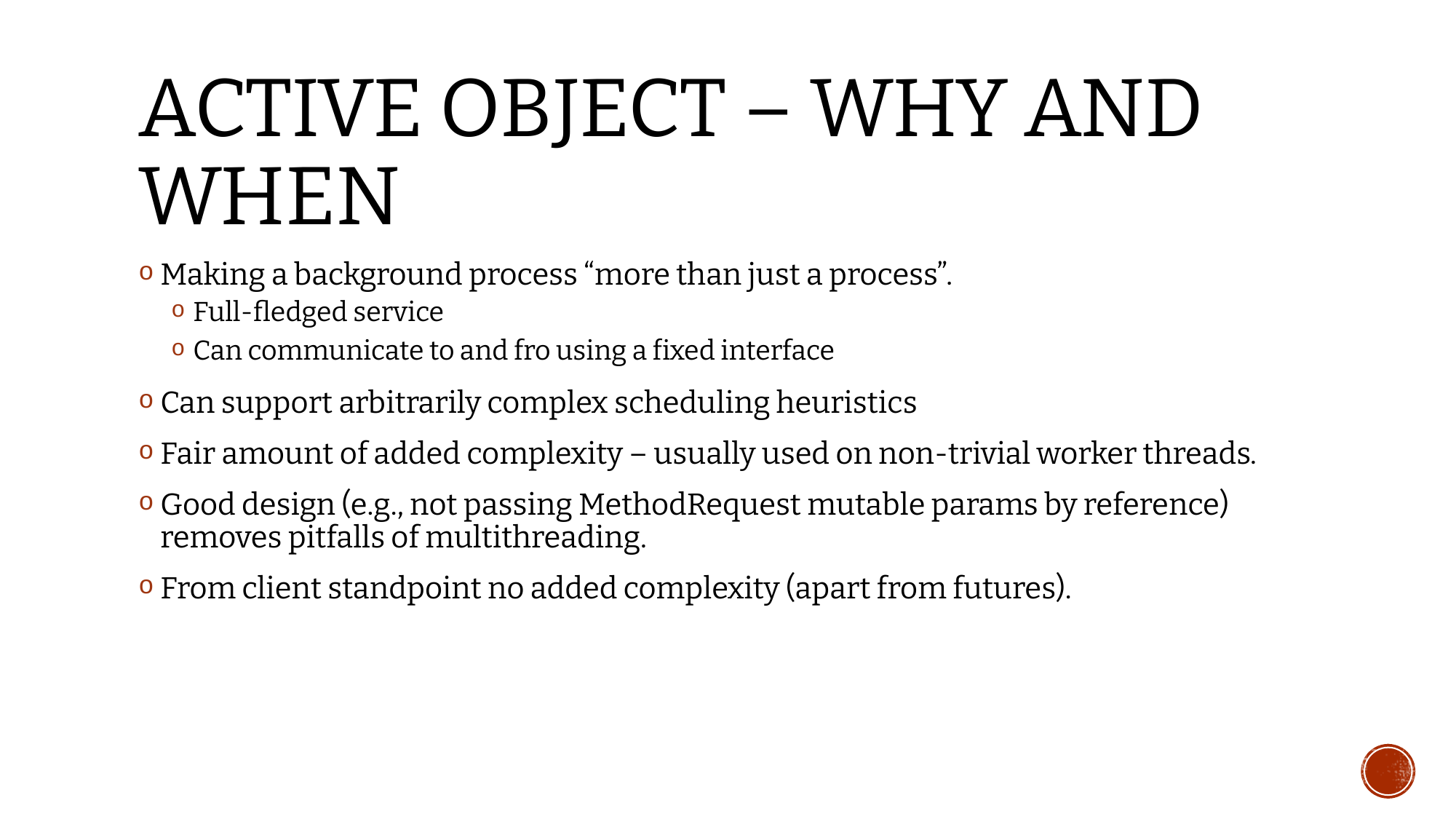

# Active object – why and when
Making a background process “more than just a process”.
Full-fledged service
Can communicate to and fro using a fixed interface
Can support arbitrarily complex scheduling heuristics
Fair amount of added complexity – usually used on non-trivial worker threads.
Good design (e.g., not passing MethodRequest mutable params by reference) removes pitfalls of multithreading.
From client standpoint no added complexity (apart from futures).